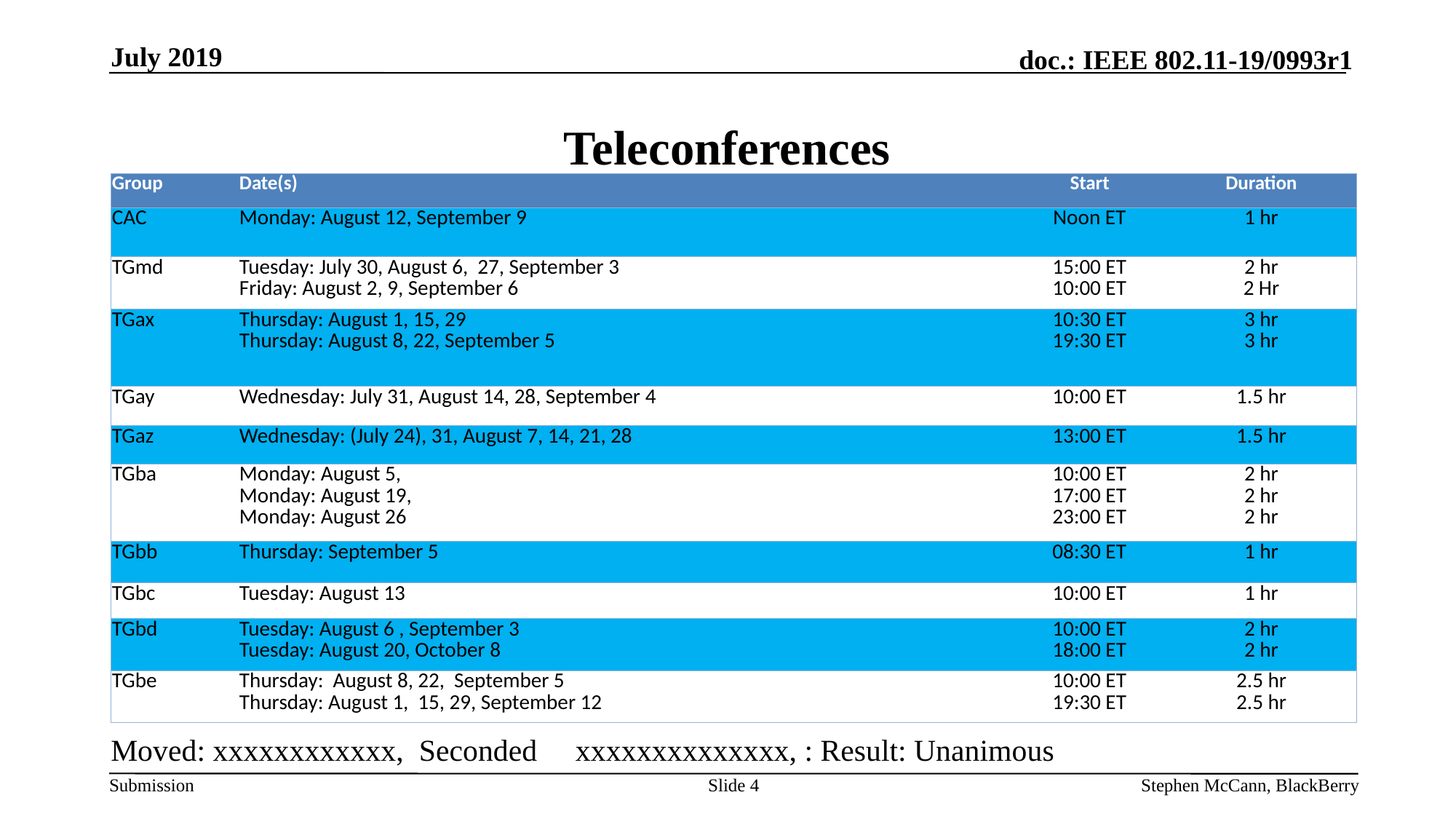

July 2019
# Teleconferences
| Group | Date(s) | Start | Duration |
| --- | --- | --- | --- |
| CAC | Monday: August 12, September 9 | Noon ET | 1 hr |
| TGmd | Tuesday: July 30, August 6, 27, September 3 Friday: August 2, 9, September 6 | 15:00 ET 10:00 ET | 2 hr 2 Hr |
| TGax | Thursday: August 1, 15, 29 Thursday: August 8, 22, September 5 | 10:30 ET 19:30 ET | 3 hr 3 hr |
| TGay | Wednesday: July 31, August 14, 28, September 4 | 10:00 ET | 1.5 hr |
| TGaz | Wednesday: (July 24), 31, August 7, 14, 21, 28 | 13:00 ET | 1.5 hr |
| TGba | Monday: August 5, Monday: August 19, Monday: August 26 | 10:00 ET 17:00 ET 23:00 ET | 2 hr 2 hr 2 hr |
| TGbb | Thursday: September 5 | 08:30 ET | 1 hr |
| TGbc | Tuesday: August 13 | 10:00 ET | 1 hr |
| TGbd | Tuesday: August 6 , September 3 Tuesday: August 20, October 8 | 10:00 ET 18:00 ET | 2 hr 2 hr |
| TGbe | Thursday: August 8, 22, September 5 Thursday: August 1, 15, 29, September 12 | 10:00 ET 19:30 ET | 2.5 hr 2.5 hr |
Moved: xxxxxxxxxxxx,  Seconded     xxxxxxxxxxxxxx, : Result: Unanimous
Slide 4
Stephen McCann, BlackBerry